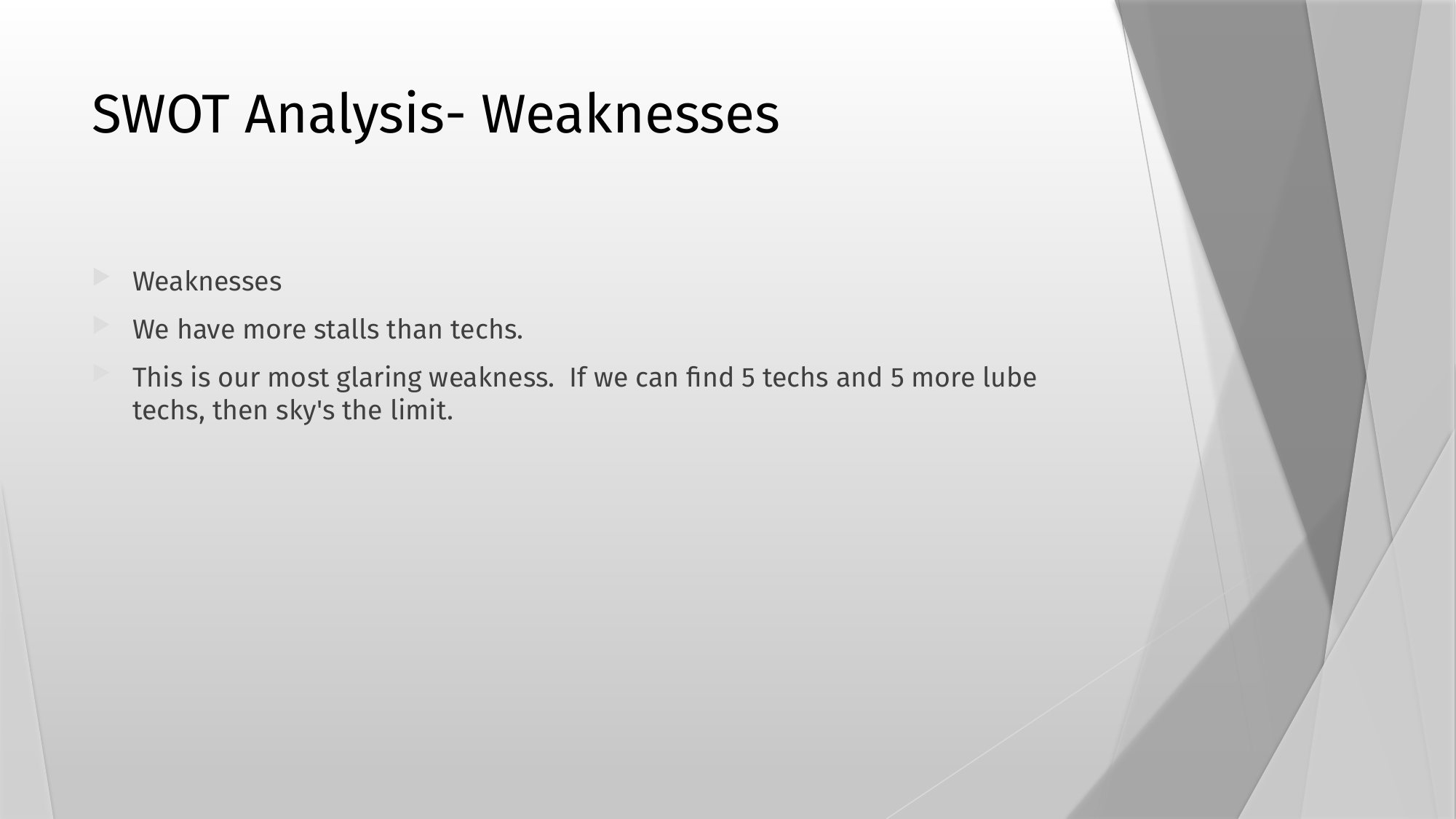

# SWOT Analysis- Weaknesses
Weaknesses
We have more stalls than techs.
This is our most glaring weakness.  If we can find 5 techs and 5 more lube techs, then sky's the limit.